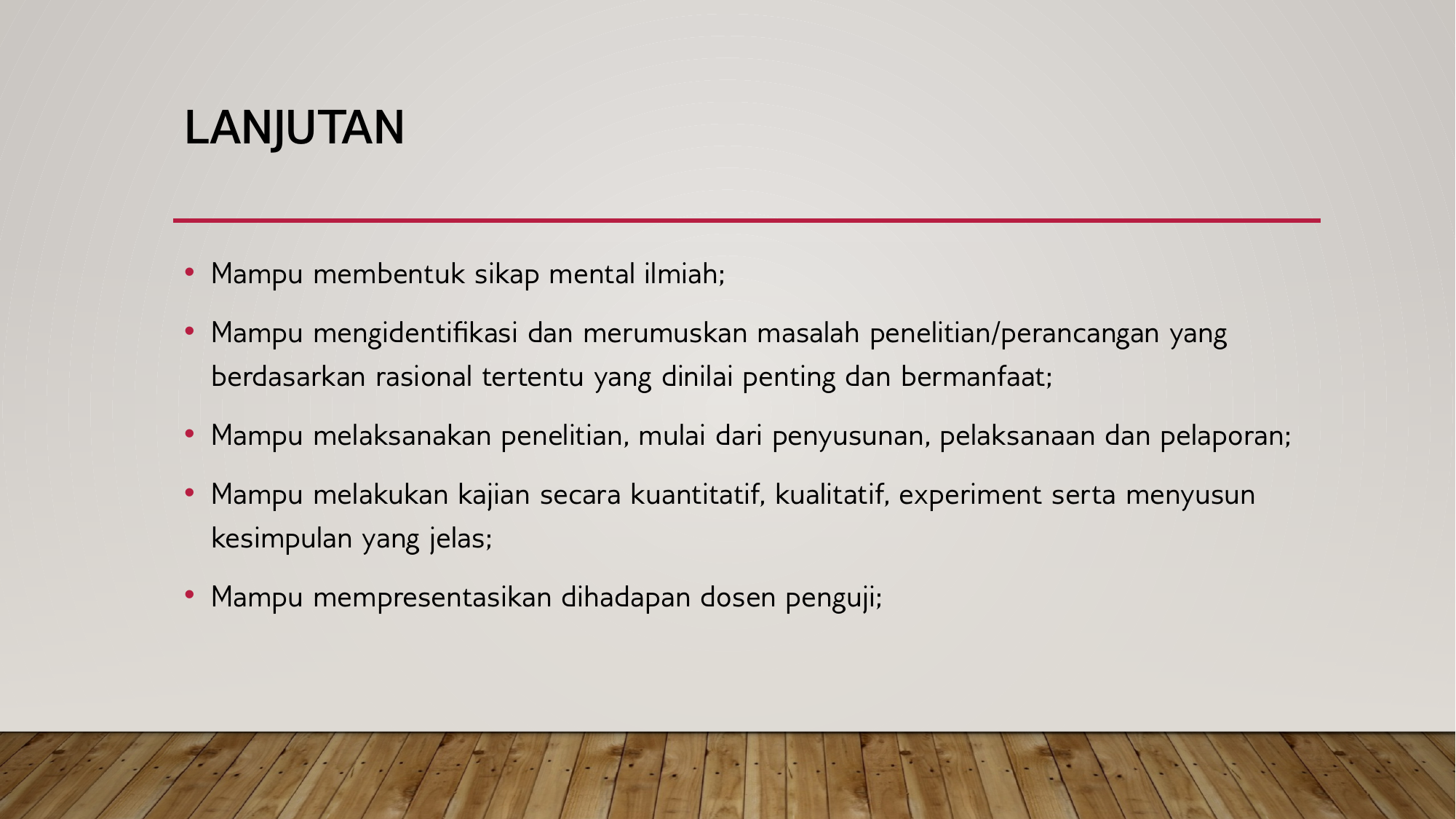

# LANJUTAN
Mampu membentuk sikap mental ilmiah;
Mampu mengidentifikasi dan merumuskan masalah penelitian/perancangan yang berdasarkan rasional tertentu yang dinilai penting dan bermanfaat;
Mampu melaksanakan penelitian, mulai dari penyusunan, pelaksanaan dan pelaporan;
Mampu melakukan kajian secara kuantitatif, kualitatif, experiment serta menyusun kesimpulan yang jelas;
Mampu mempresentasikan dihadapan dosen penguji;